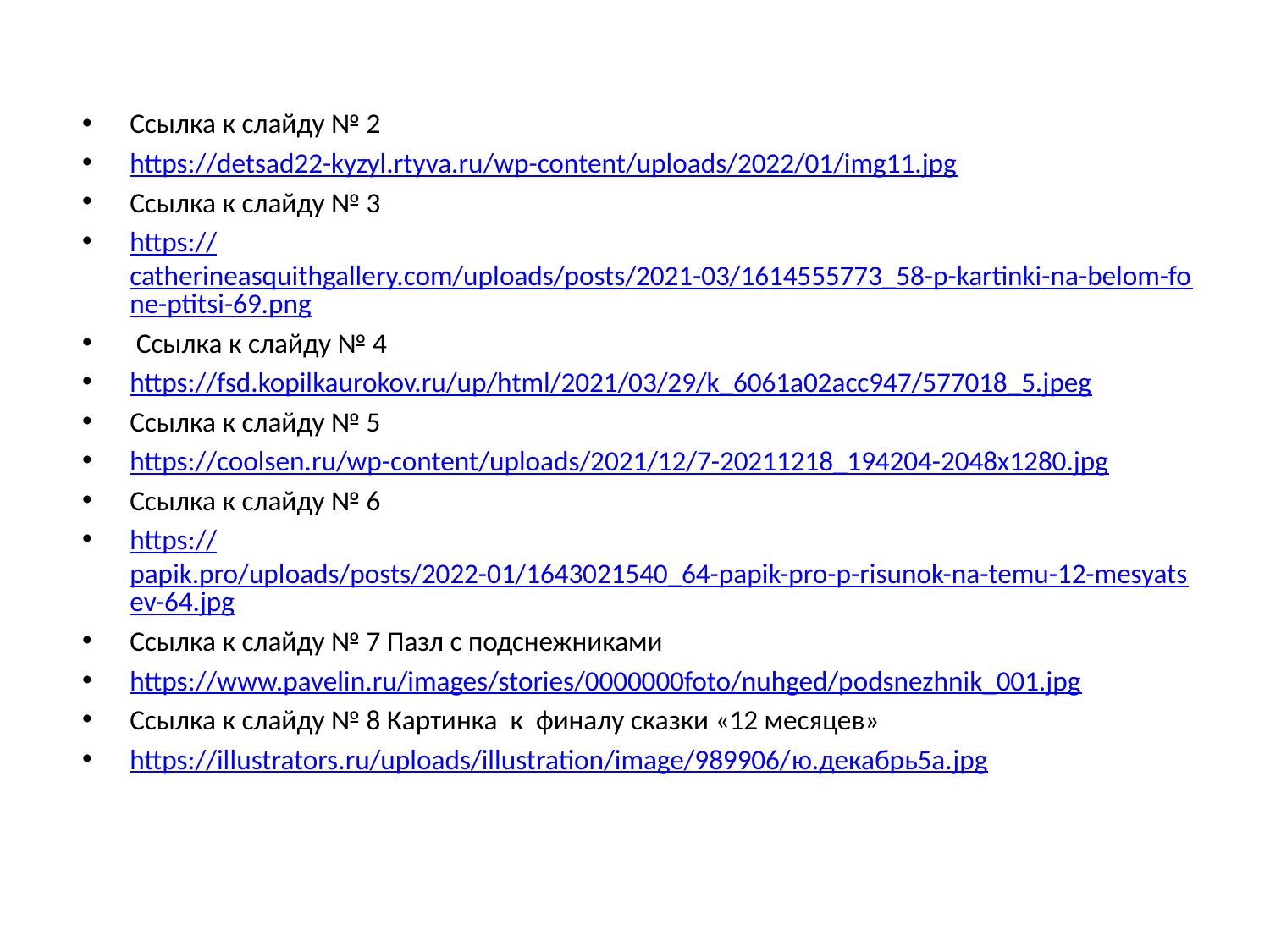

Ссылка к слайду № 2
https://detsad22-kyzyl.rtyva.ru/wp-content/uploads/2022/01/img11.jpg
Ссылка к слайду № 3
https://catherineasquithgallery.com/uploads/posts/2021-03/1614555773_58-p-kartinki-na-belom-fone-ptitsi-69.png
 Ссылка к слайду № 4
https://fsd.kopilkaurokov.ru/up/html/2021/03/29/k_6061a02acc947/577018_5.jpeg
Ссылка к слайду № 5
https://coolsen.ru/wp-content/uploads/2021/12/7-20211218_194204-2048x1280.jpg
Ссылка к слайду № 6
https://papik.pro/uploads/posts/2022-01/1643021540_64-papik-pro-p-risunok-na-temu-12-mesyatsev-64.jpg
Ссылка к слайду № 7 Пазл с подснежниками
https://www.pavelin.ru/images/stories/0000000foto/nuhged/podsnezhnik_001.jpg
Ссылка к слайду № 8 Картинка  к  финалу сказки «12 месяцев»
https://illustrators.ru/uploads/illustration/image/989906/ю.декабрь5а.jpg